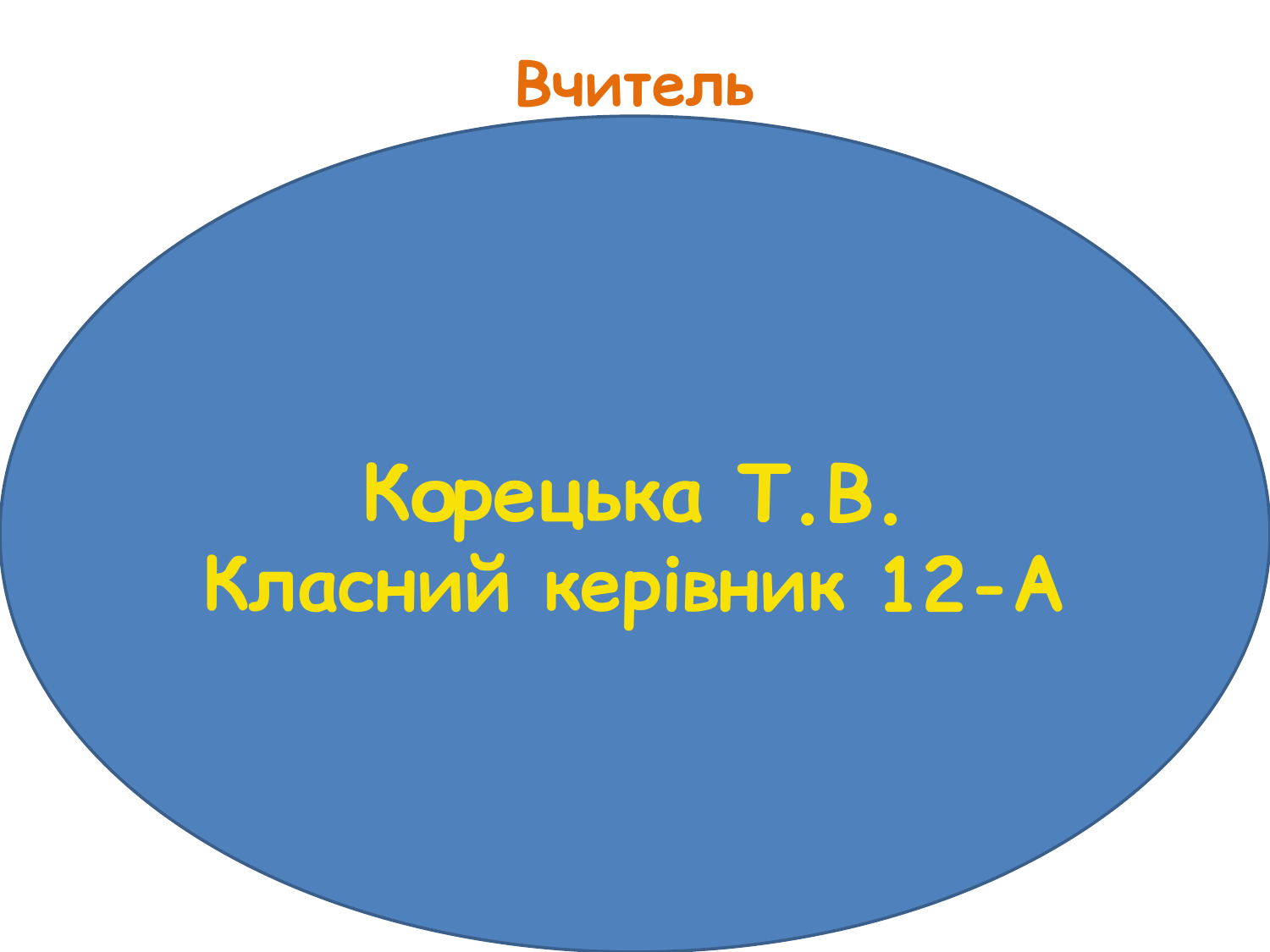

# Вчитель
Корецька Т.В.
Класний керівник 12-А